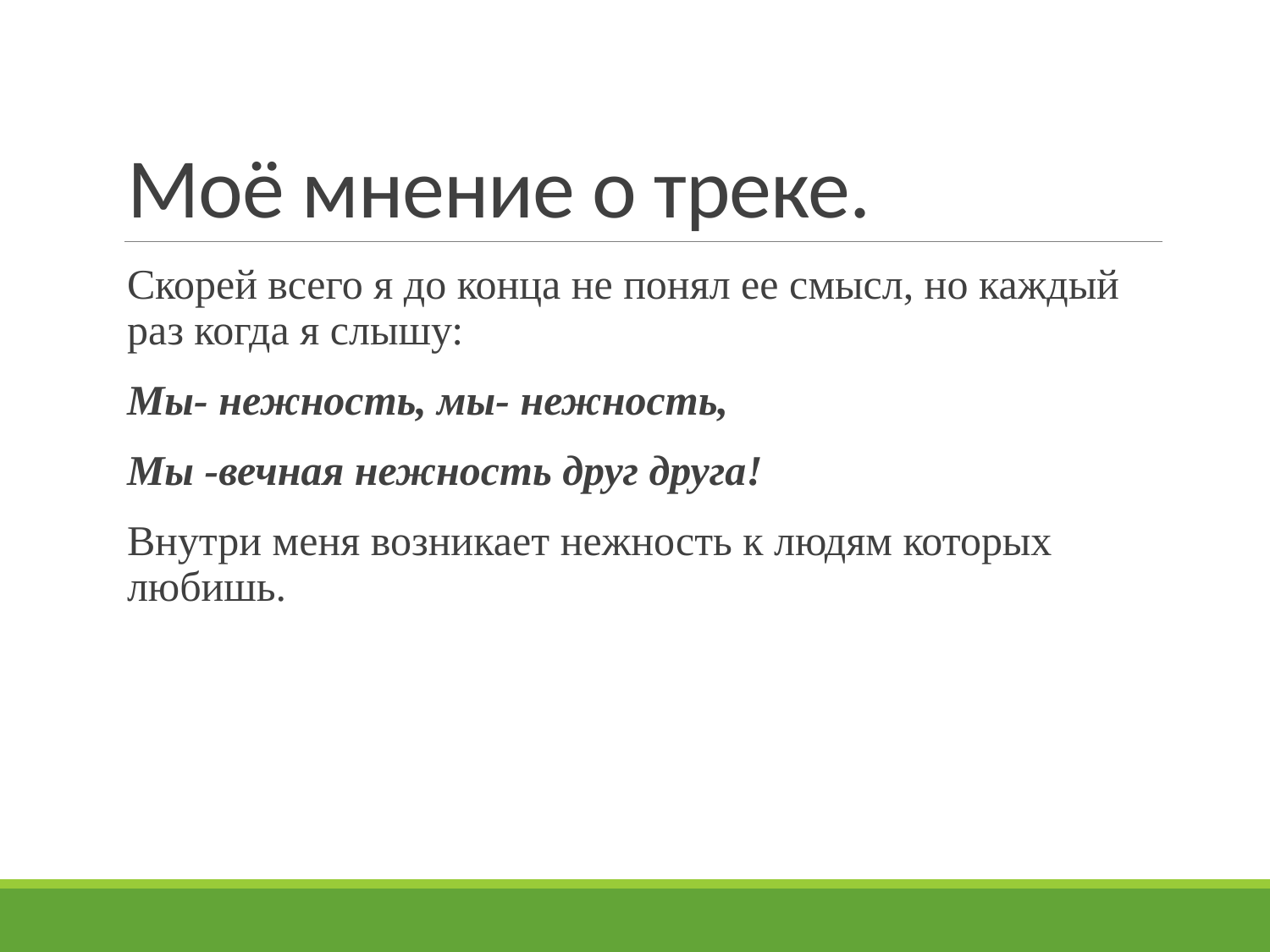

# Моё мнение о треке.
Скорей всего я до конца не понял ее смысл, но каждый раз когда я слышу:
Мы- нежность, мы- нежность,
Мы -вечная нежность друг друга!
Внутри меня возникает нежность к людям которых любишь.